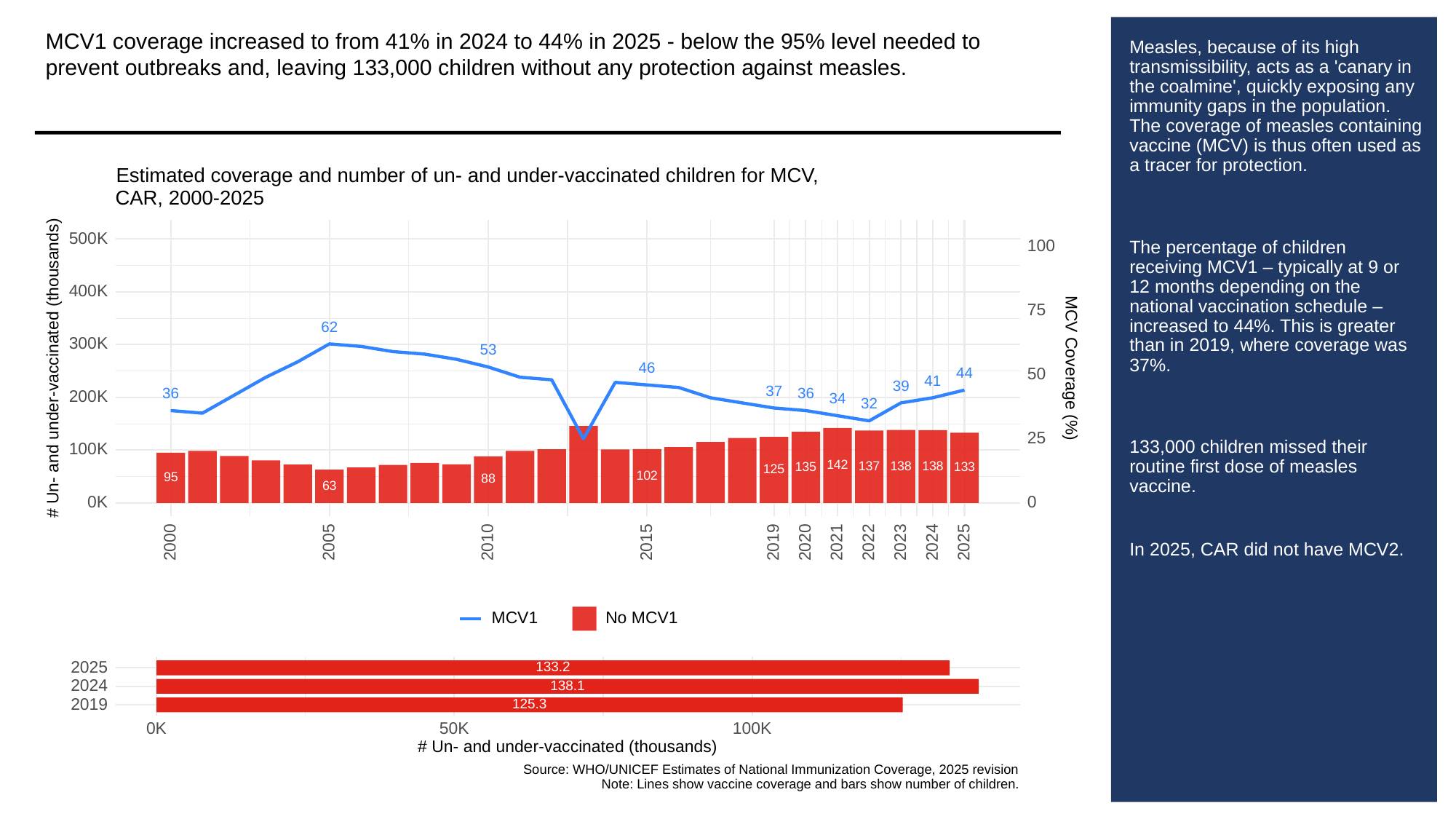

MCV1 coverage increased to from 41% in 2024 to 44% in 2025 - below the 95% level needed to prevent outbreaks and, leaving 133,000 children without any protection against measles.
# Measles, because of its high transmissibility, acts as a 'canary in the coalmine', quickly exposing any immunity gaps in the population. The coverage of measles containing vaccine (MCV) is thus often used as a tracer for protection.

The percentage of children receiving MCV1 – typically at 9 or 12 months depending on the national vaccination schedule – increased to 44%. This is greater than in 2019, where coverage was 37%.

133,000 children missed their routine first dose of measles vaccine.

In 2025, CAR did not have MCV2.

Estimated coverage and number of un- and under-vaccinated children for MCV,
CAR, 2000-2025

500K

100

400K

75

62
300K

53
# Un- and under-vaccinated (thousands)
MCV Coverage (%)
46
44
50

41
39
37
36
36
200K
34

32

25

100K

142
138
138
137
135

133

125

102
95
88

63
0K
0

2023
2000
2005
2010
2015
2019
2020
2021
2022
2024
2025

MCV1
No MCV1

2025
133.2

2024
138.1

2019
125.3

0K
50K
100K
# Un- and under-vaccinated (thousands)
Source: WHO/UNICEF Estimates of National Immunization Coverage, 2025 revision
Note: Lines show vaccine coverage and bars show number of children.